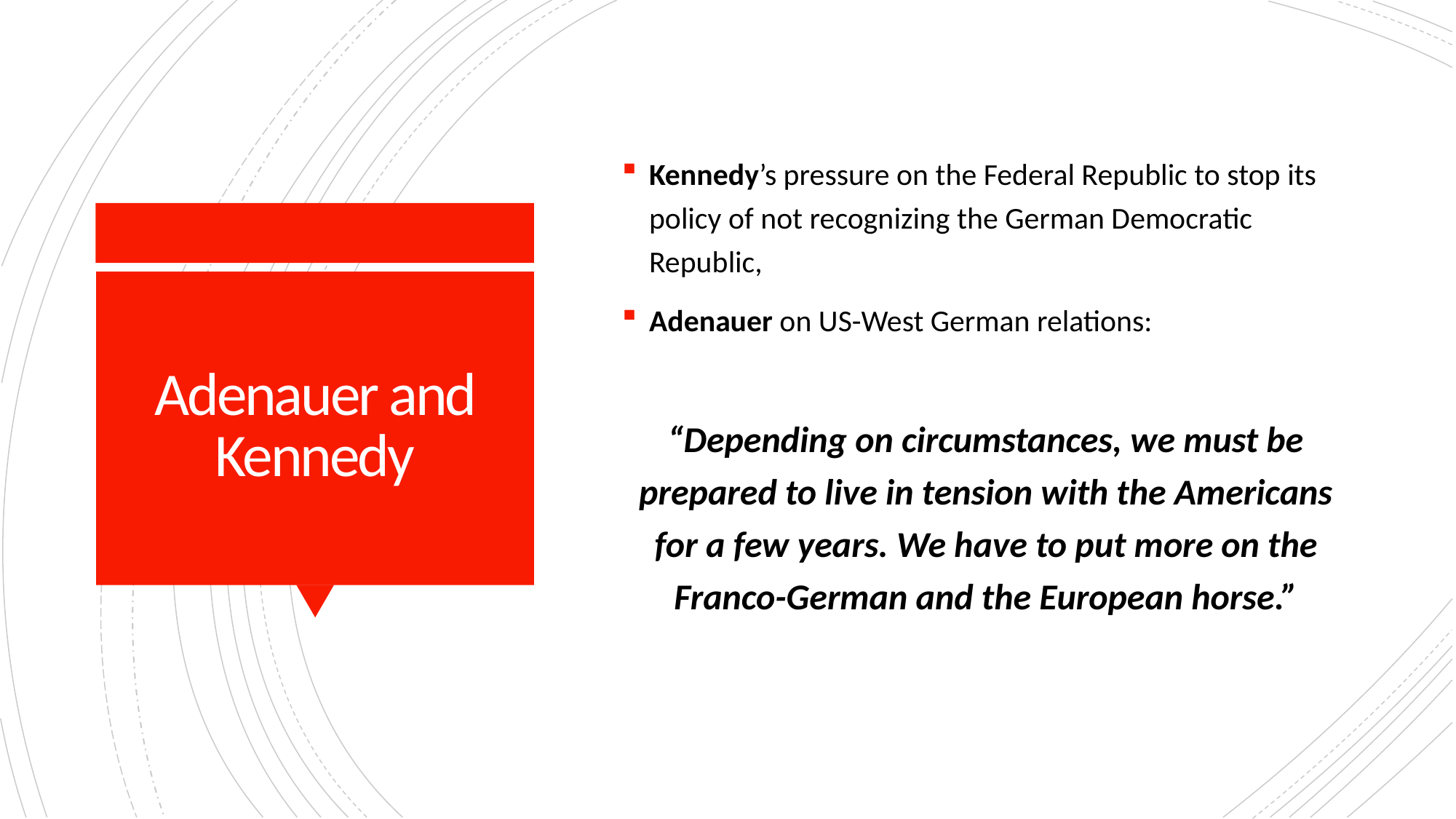

Kennedy’s pressure on the Federal Republic to stop its policy of not recognizing the German Democratic Republic,
Adenauer on US-West German relations:

“Depending on circumstances, we must be prepared to live in tension with the Americans for a few years. We have to put more on the Franco-German and the European horse.”

# Adenauer and Kennedy